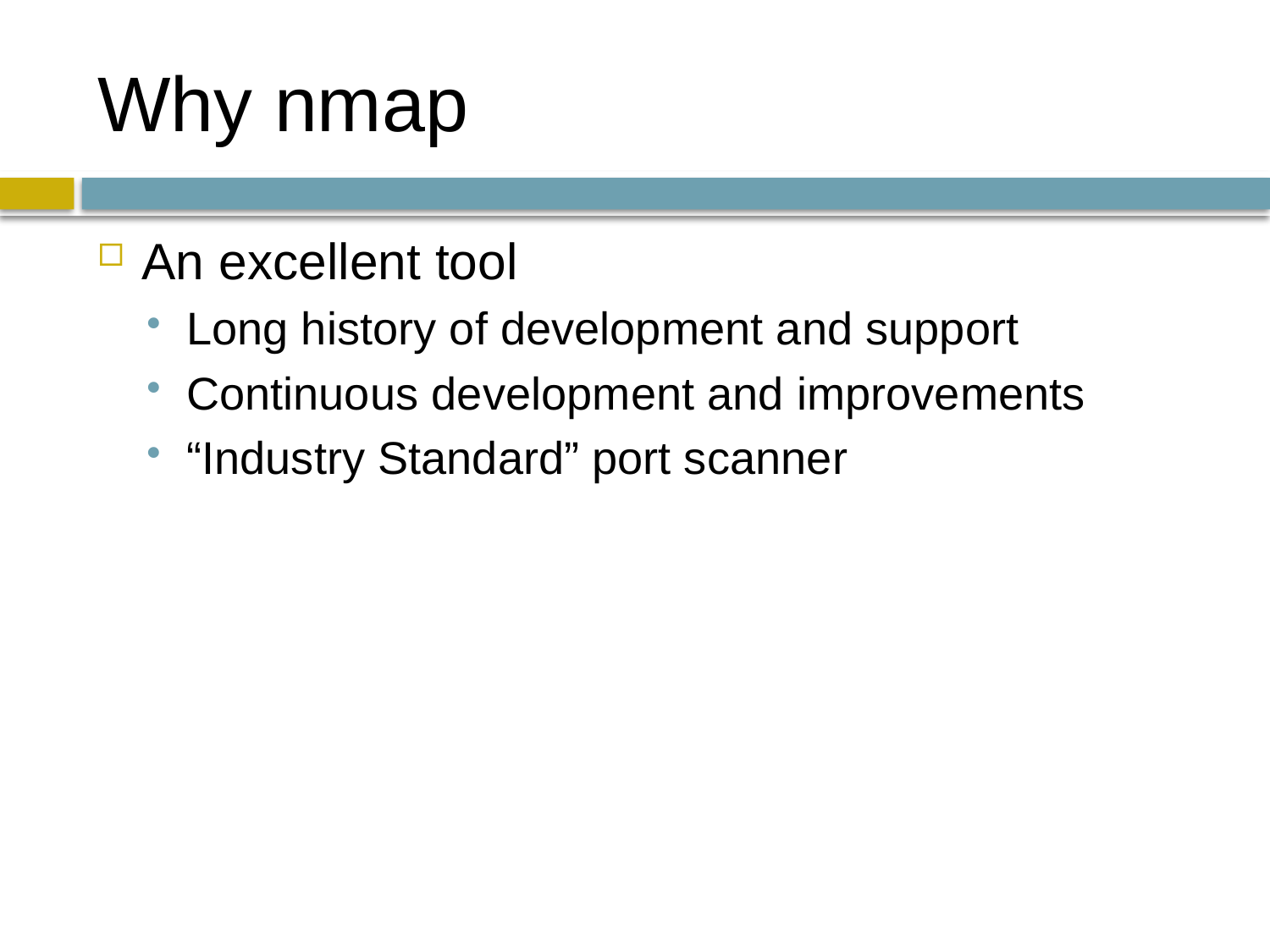

# Why nmap
An excellent tool
Long history of development and support
Continuous development and improvements
“Industry Standard” port scanner